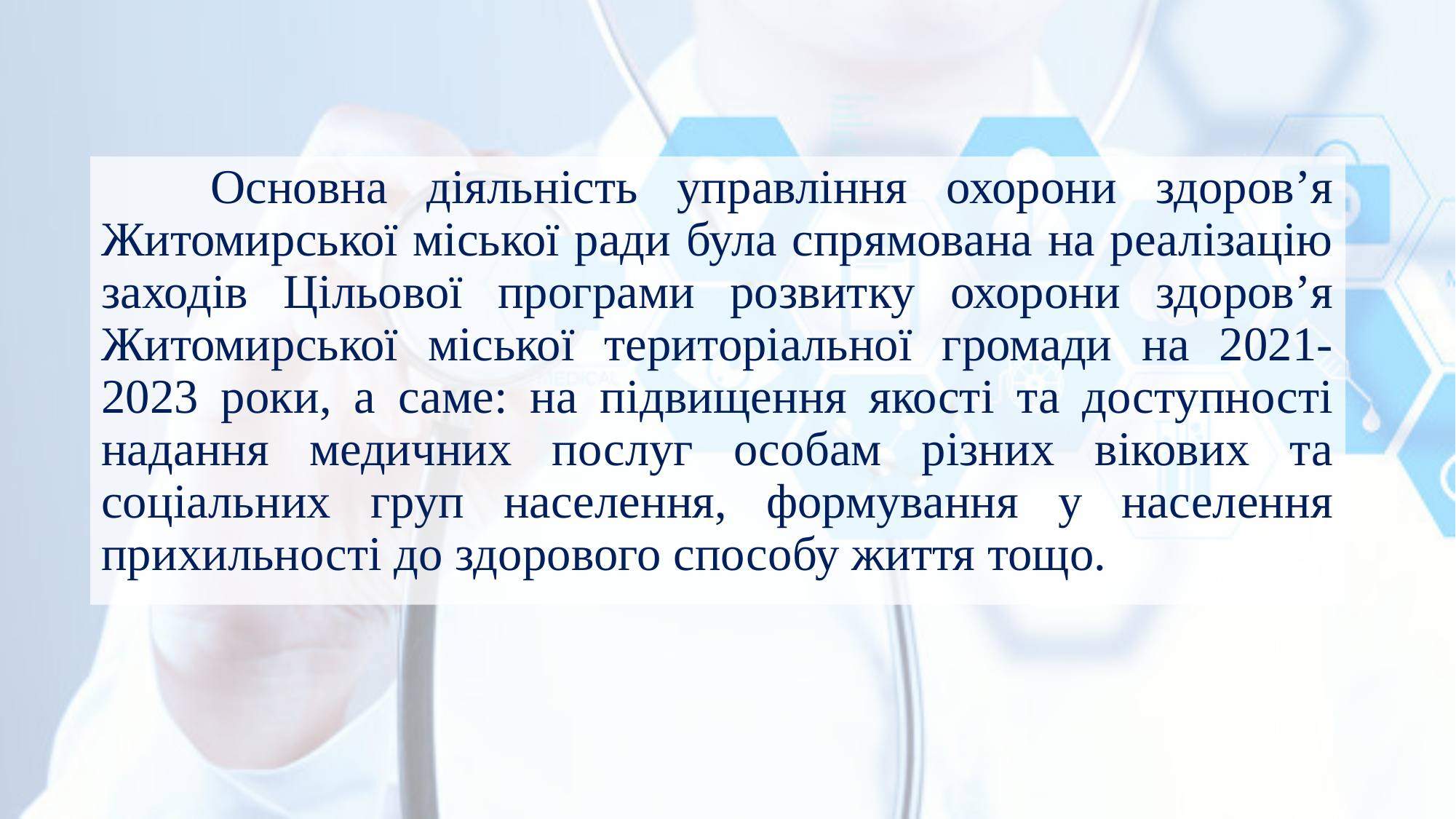

Основна діяльність управління охорони здоров’я Житомирської міської ради була спрямована на реалізацію заходів Цільової програми розвитку охорони здоров’я Житомирської міської територіальної громади на 2021-2023 роки, а саме: на підвищення якості та доступності надання медичних послуг особам різних вікових та соціальних груп населення, формування у населення прихильності до здорового способу життя тощо.